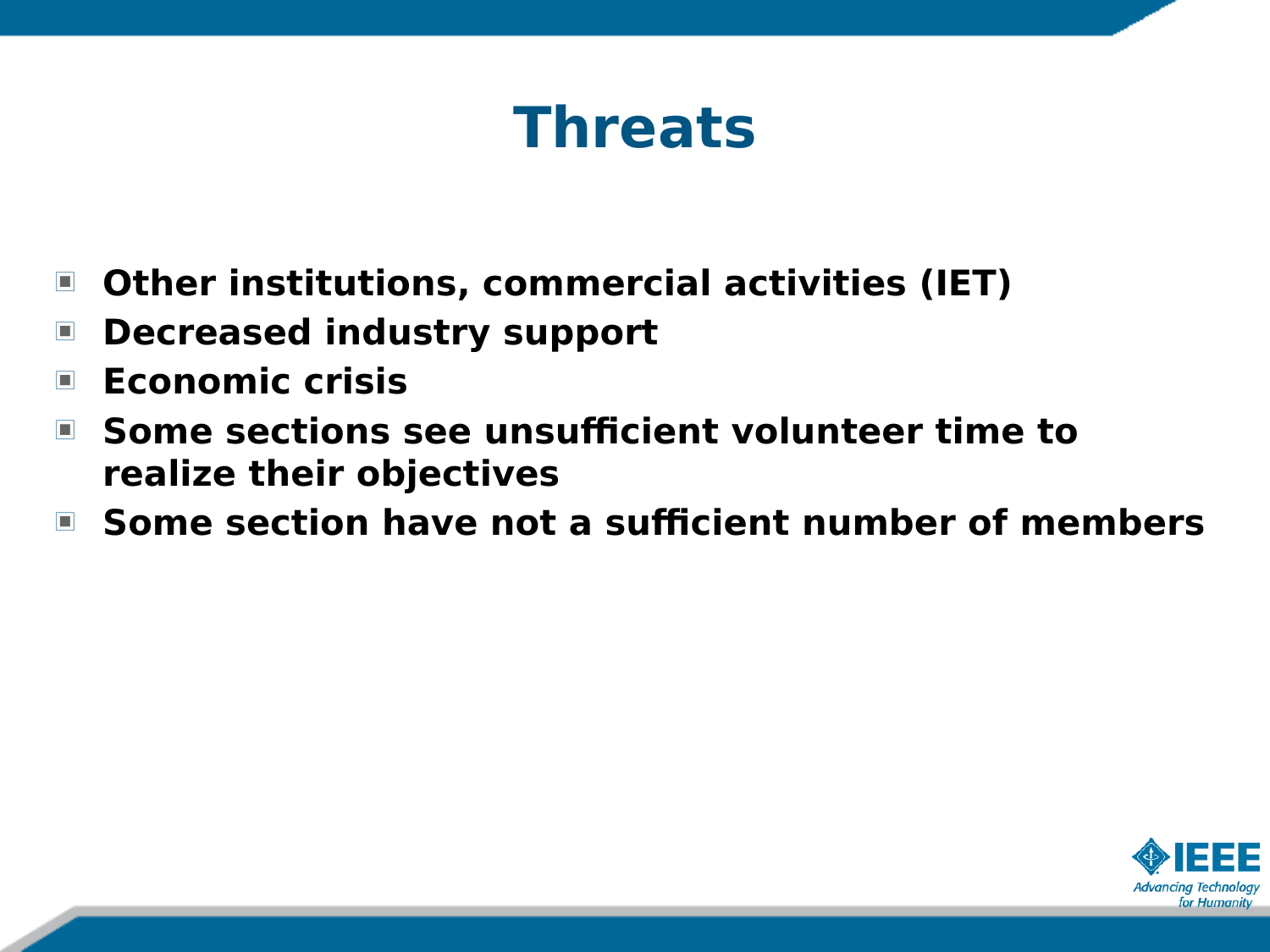

Threats
Other institutions, commercial activities (IET)
Decreased industry support
Economic crisis
Some sections see unsufficient volunteer time to realize their objectives
Some section have not a sufficient number of members